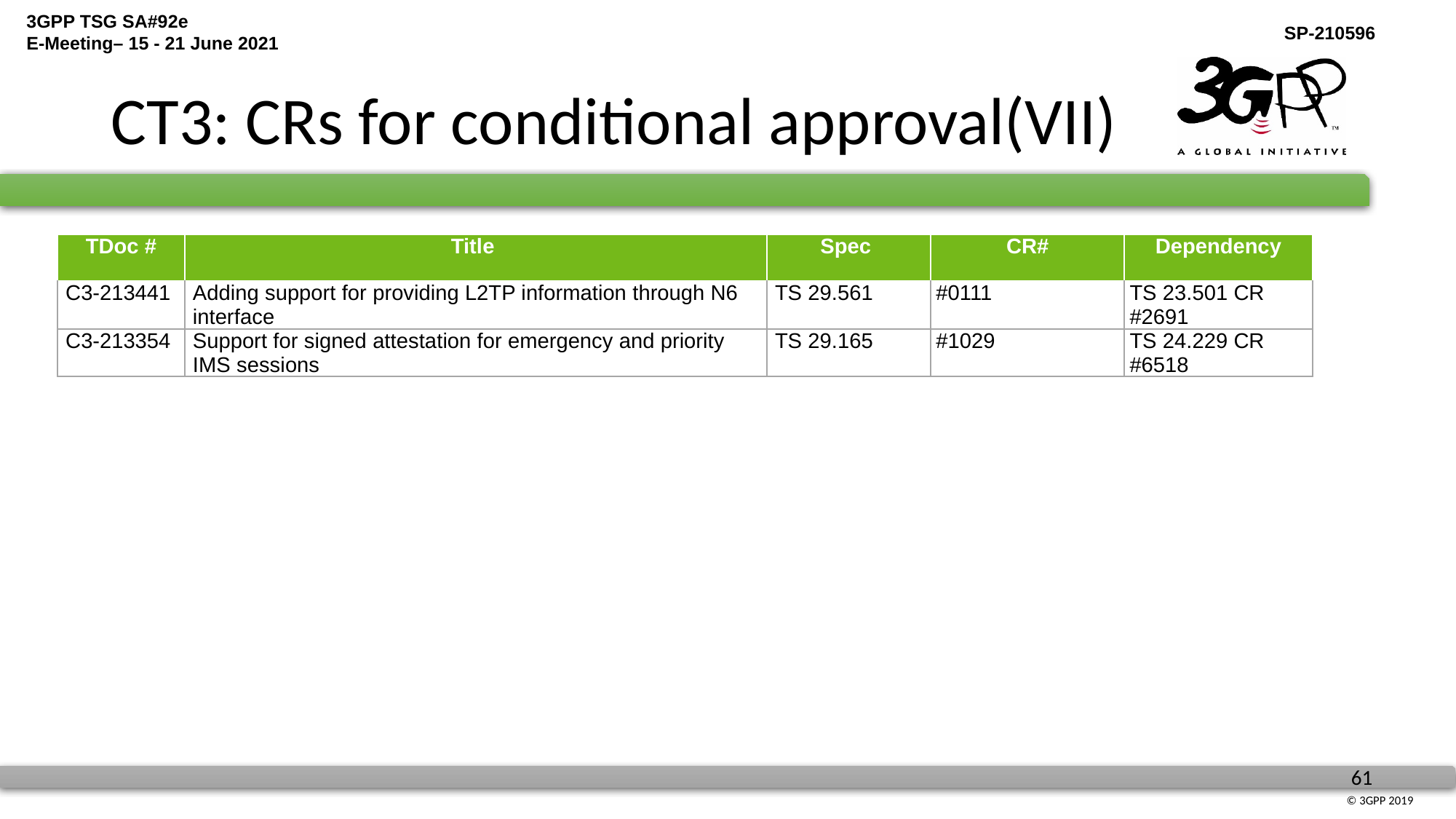

# CT3: CRs for conditional approval(VII)
| TDoc # | Title | Spec | CR# | Dependency |
| --- | --- | --- | --- | --- |
| C3-213441 | Adding support for providing L2TP information through N6 interface | TS 29.561 | #0111 | TS 23.501 CR #2691 |
| C3-213354 | Support for signed attestation for emergency and priority IMS sessions | TS 29.165 | #1029 | TS 24.229 CR #6518 |